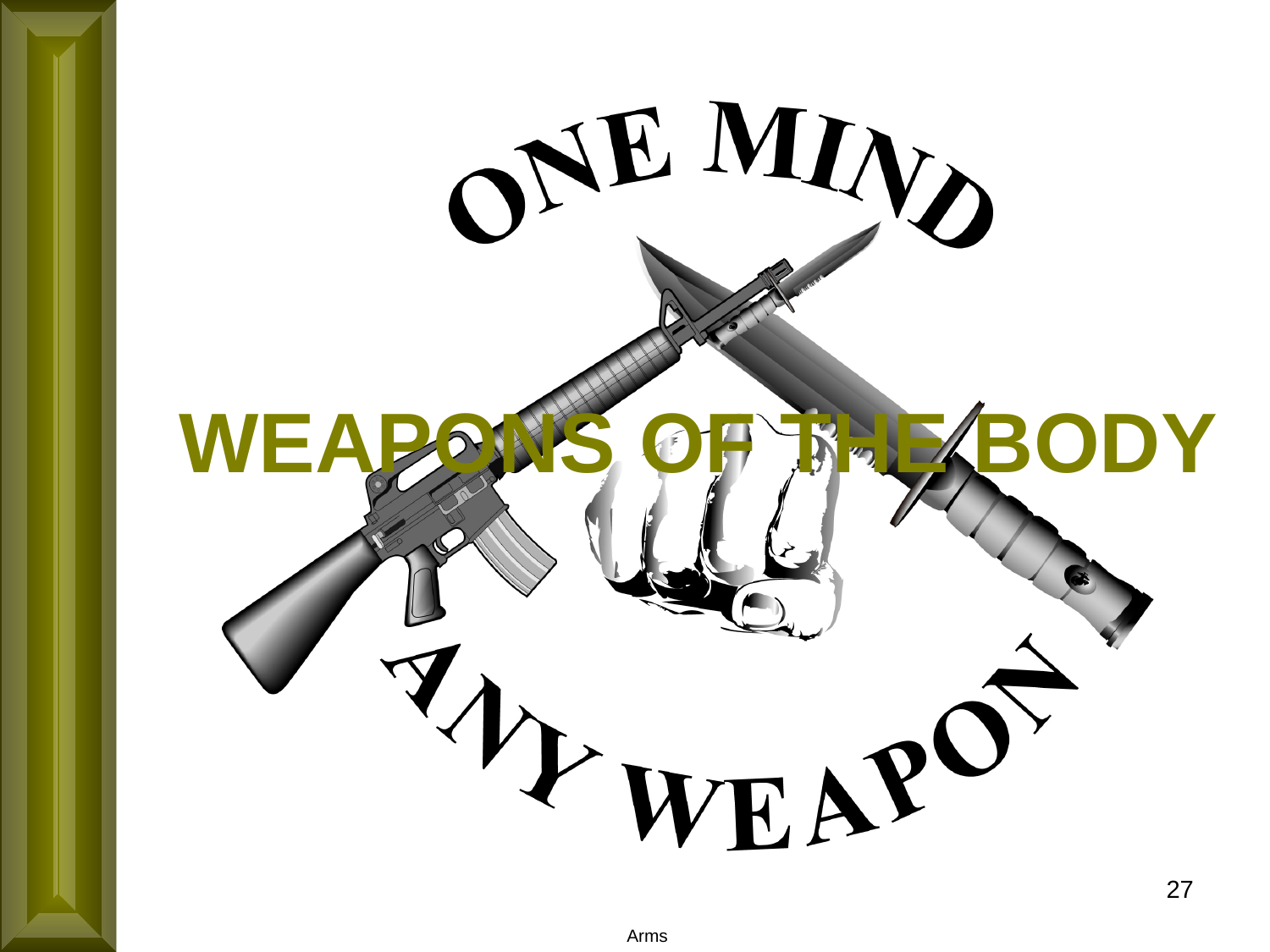

# WEAPONS OF THE BODY
27
Arms